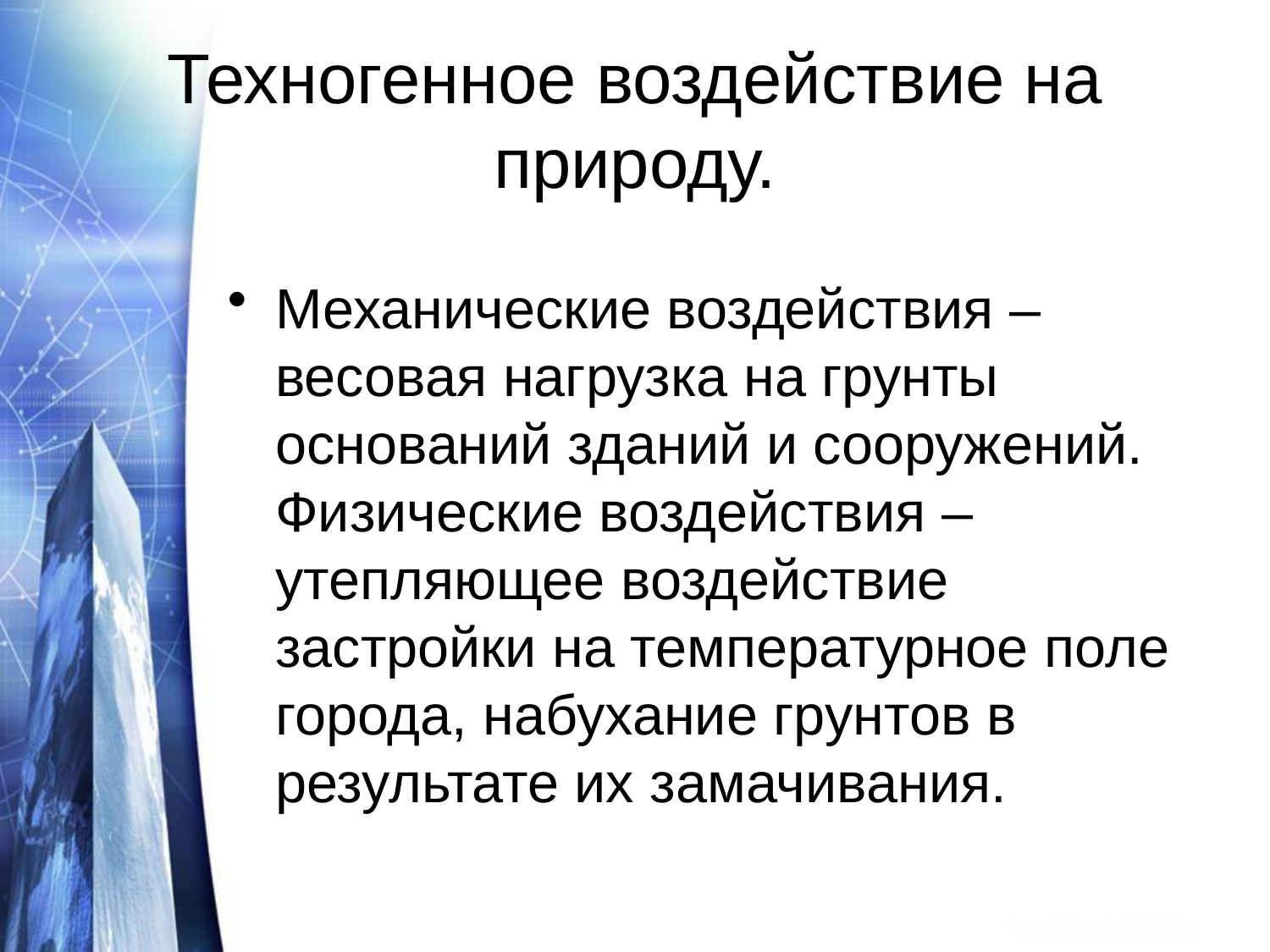

# Техногенное воздействие на природу.
Механические воздействия – весовая нагрузка на грунты оснований зданий и сооружений. Физические воздействия – утепляющее воздействие застройки на температурное поле города, набухание грунтов в результате их замачивания.